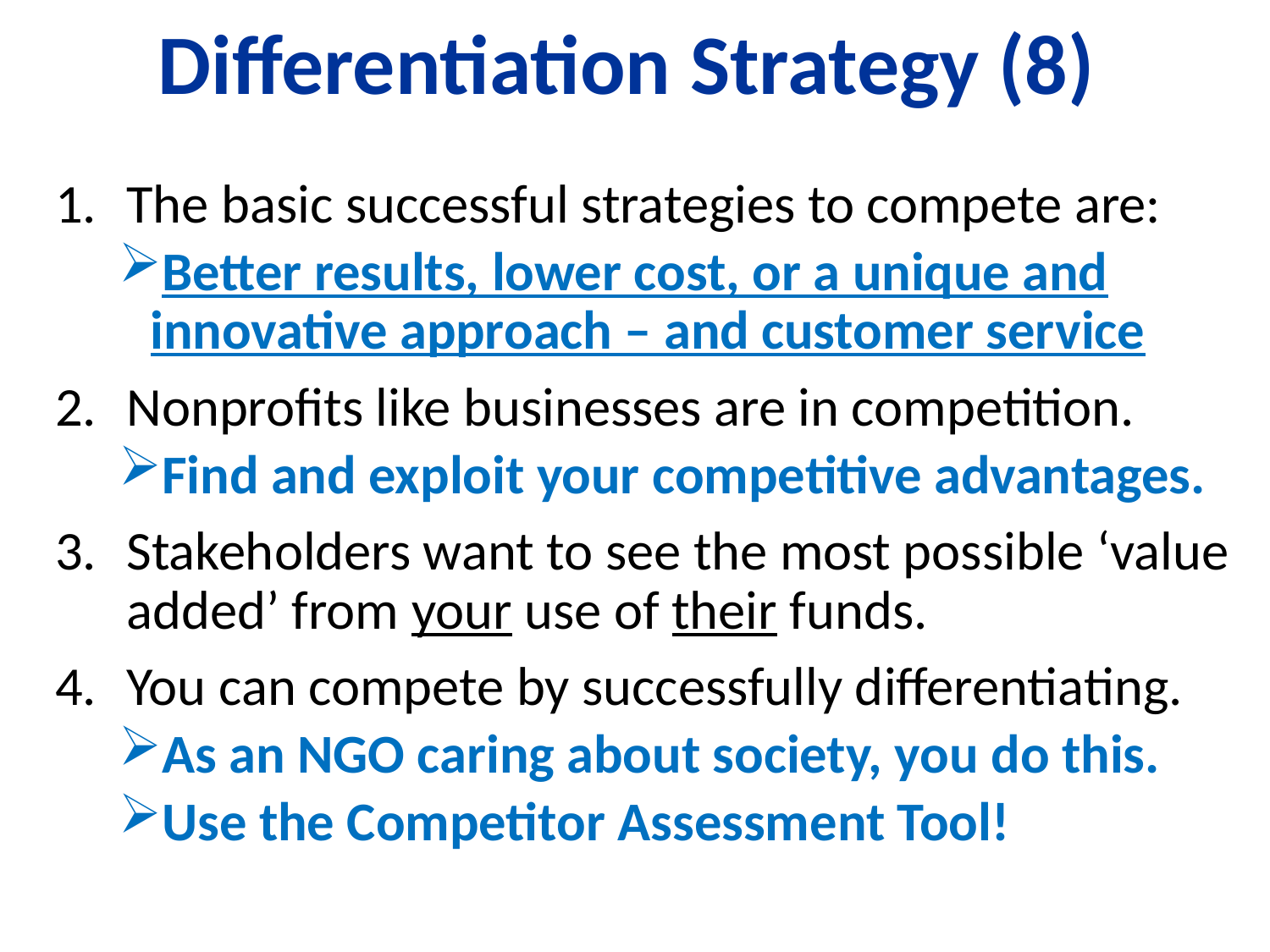

# Differentiation Strategy (8)
The basic successful strategies to compete are:
Better results, lower cost, or a unique and innovative approach – and customer service
Nonprofits like businesses are in competition.
Find and exploit your competitive advantages.
Stakeholders want to see the most possible ‘value added’ from your use of their funds.
You can compete by successfully differentiating.
As an NGO caring about society, you do this.
Use the Competitor Assessment Tool!